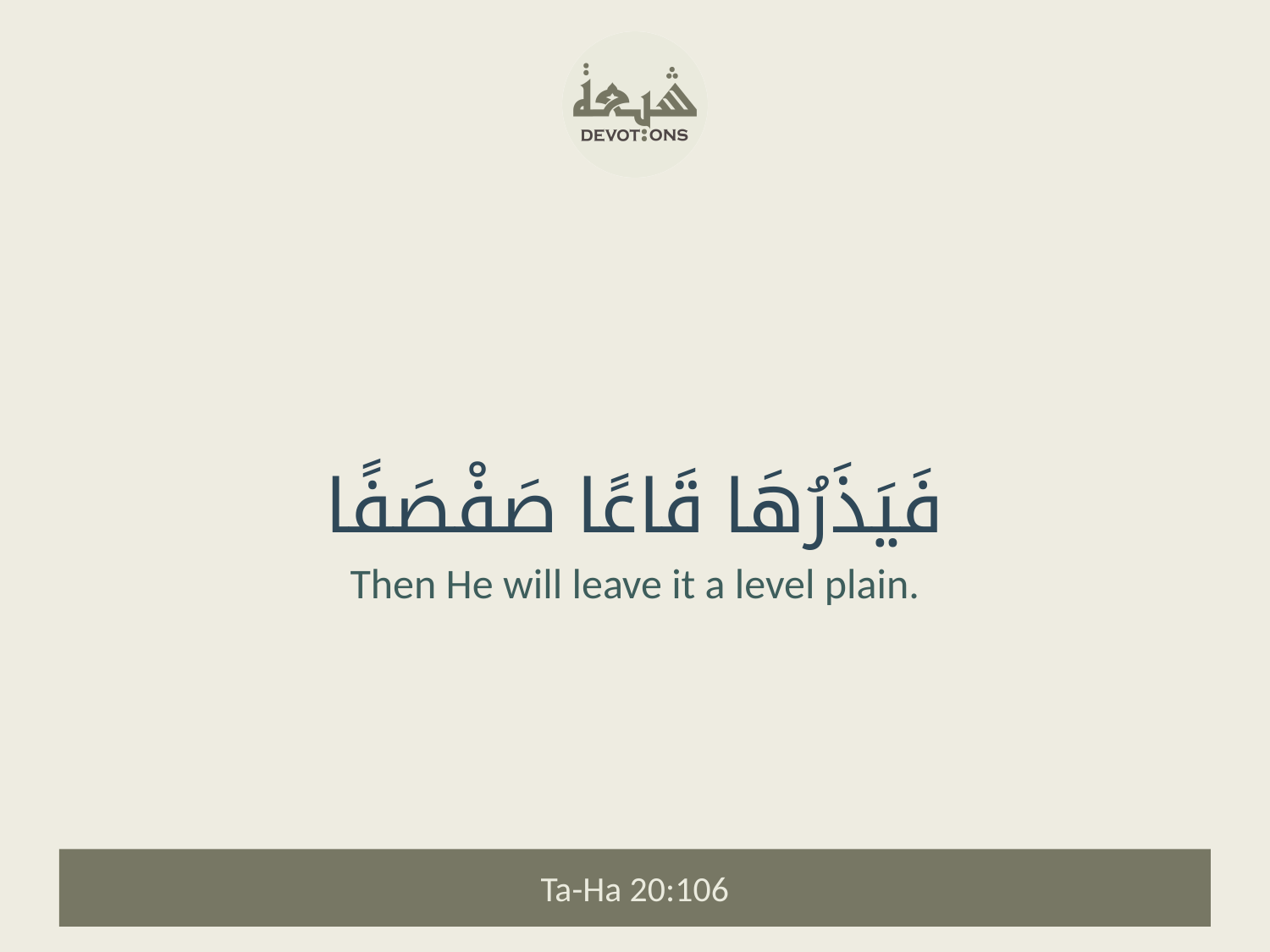

فَيَذَرُهَا قَاعًا صَفْصَفًا
Then He will leave it a level plain.
Ta-Ha 20:106